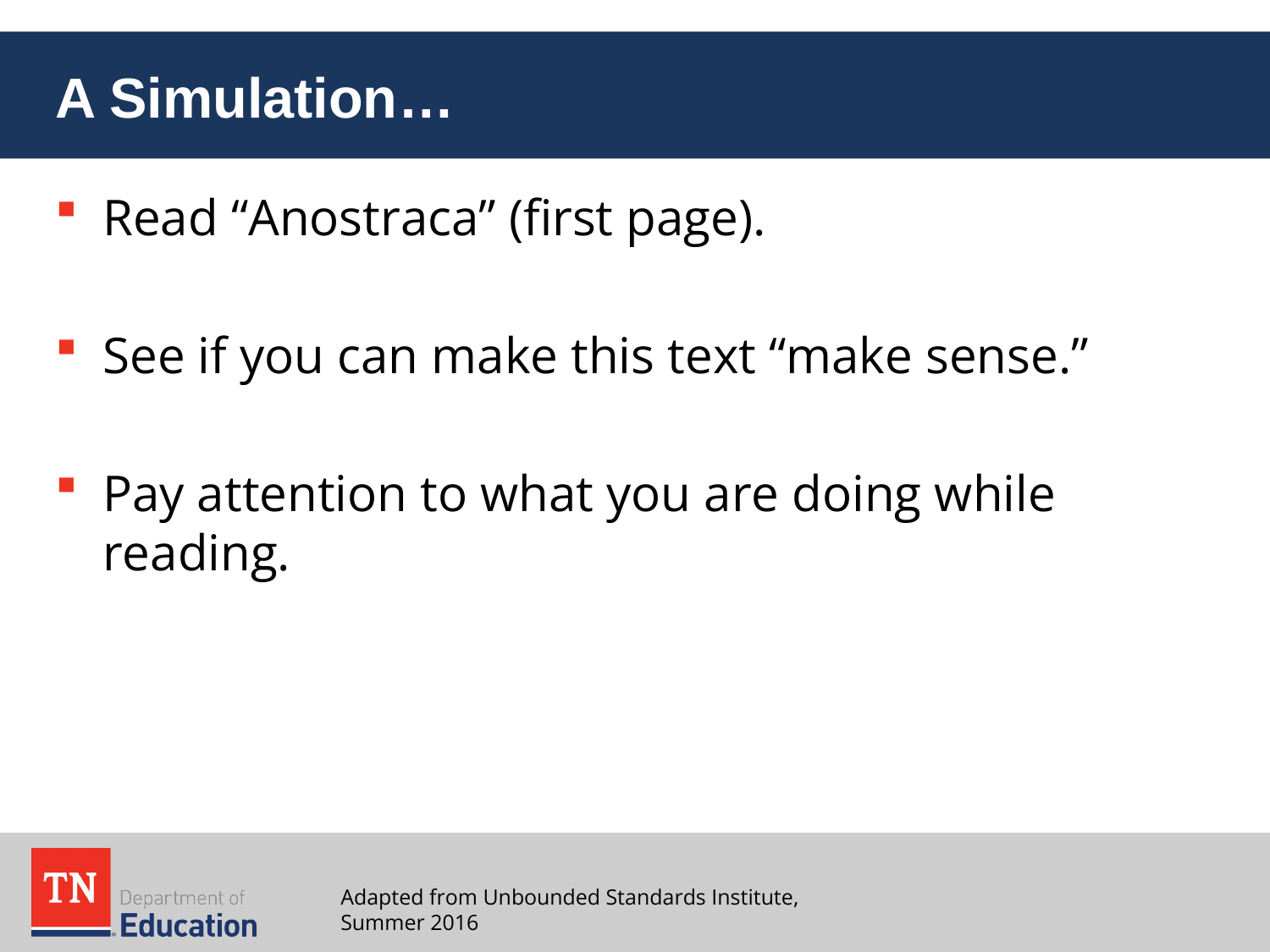

# A Simulation…
Read “Anostraca” (first page).

See if you can make this text “make sense.”

Pay attention to what you are doing while reading.
Adapted from Unbounded Standards Institute, Summer 2016